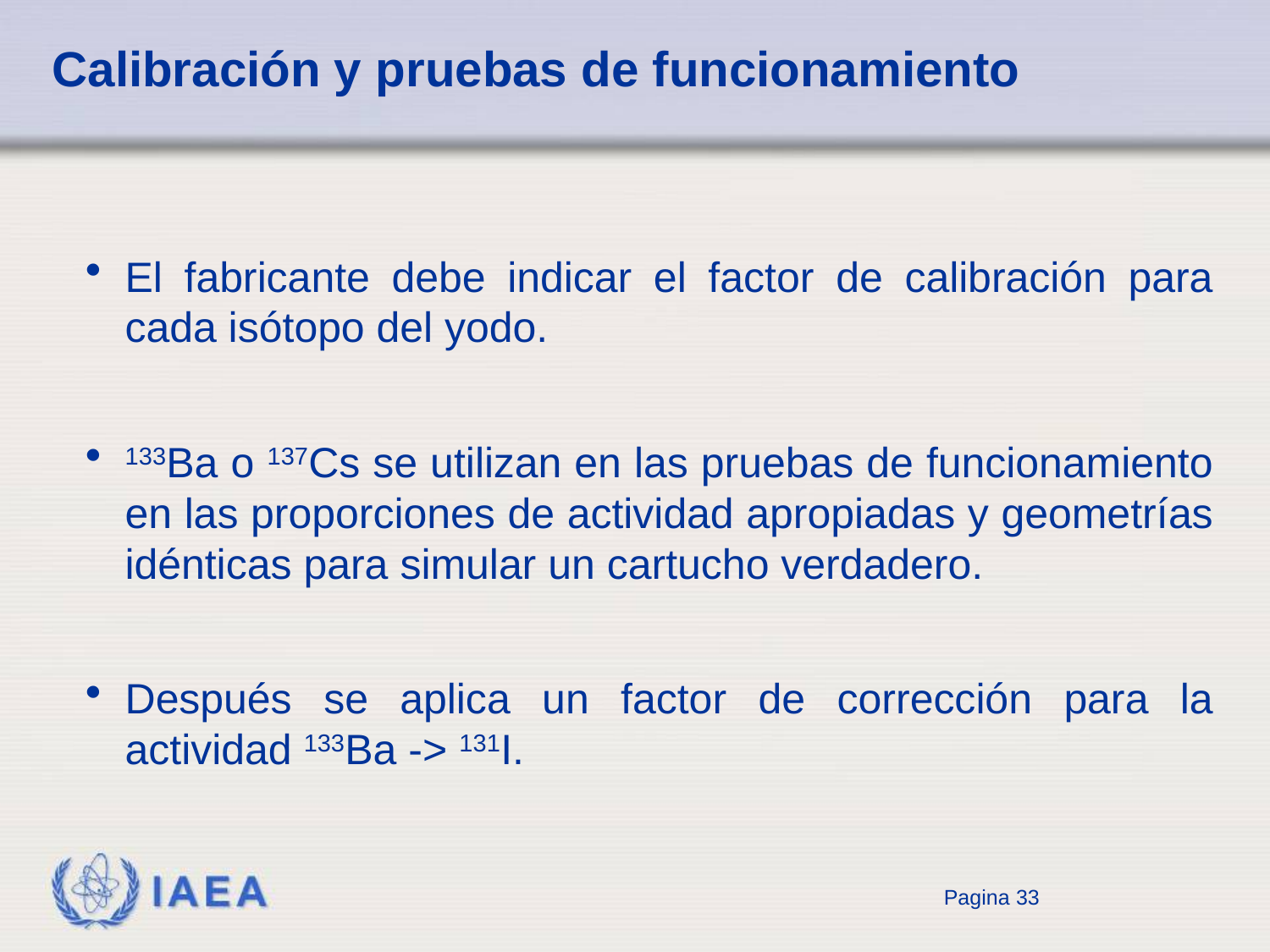

# Calibración y pruebas de funcionamiento
El fabricante debe indicar el factor de calibración para cada isótopo del yodo.

133Ba o 137Cs se utilizan en las pruebas de funcionamiento en las proporciones de actividad apropiadas y geometrías idénticas para simular un cartucho verdadero.

Después se aplica un factor de corrección para la actividad 133Ba -> 131I.